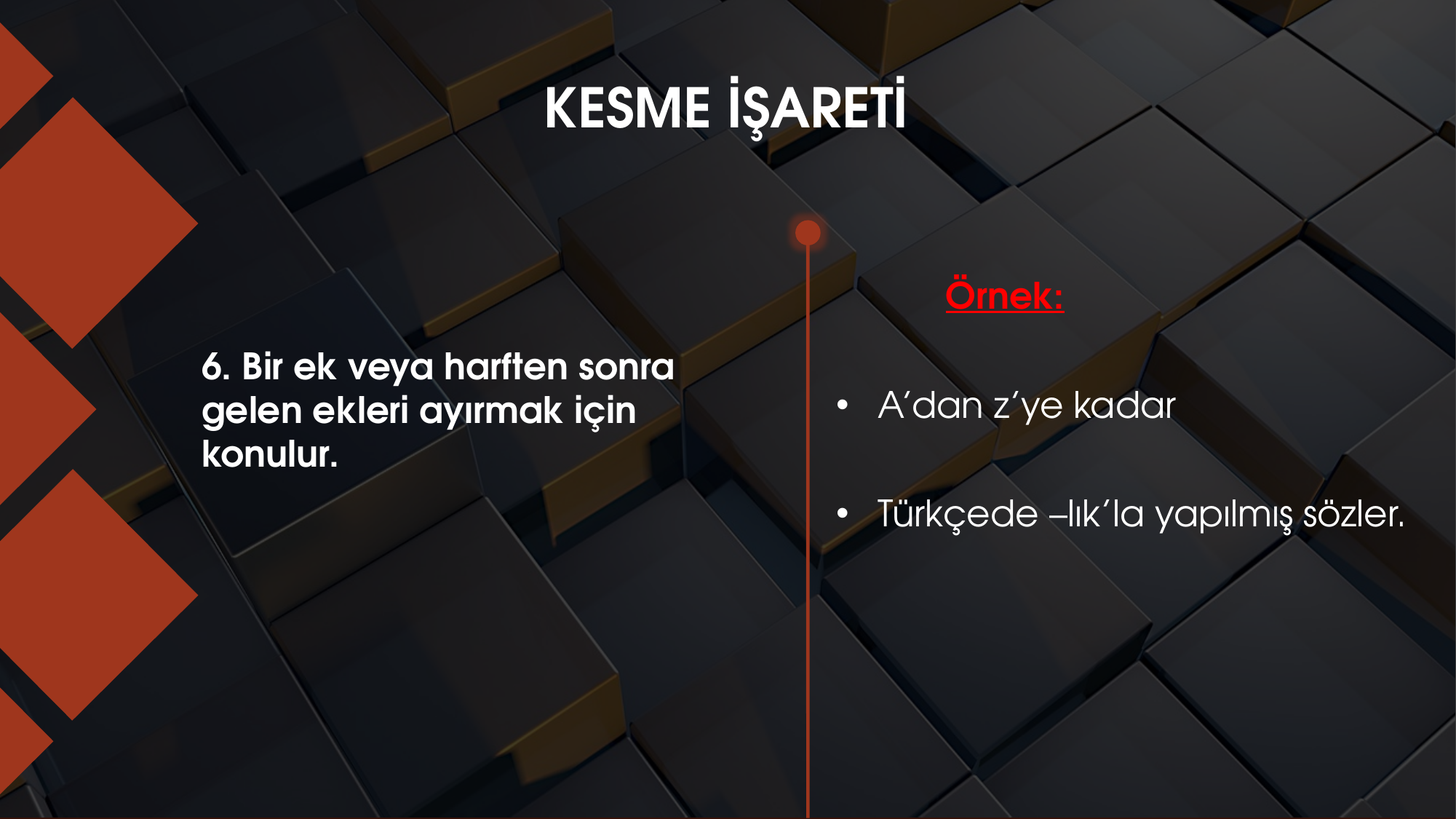

# KESME İŞARETİ

	Örnek:

A’dan z’ye kadar

Türkçede –lık’la yapılmış sözler.

6. Bir ek veya harften sonra gelen ekleri ayırmak için konulur.